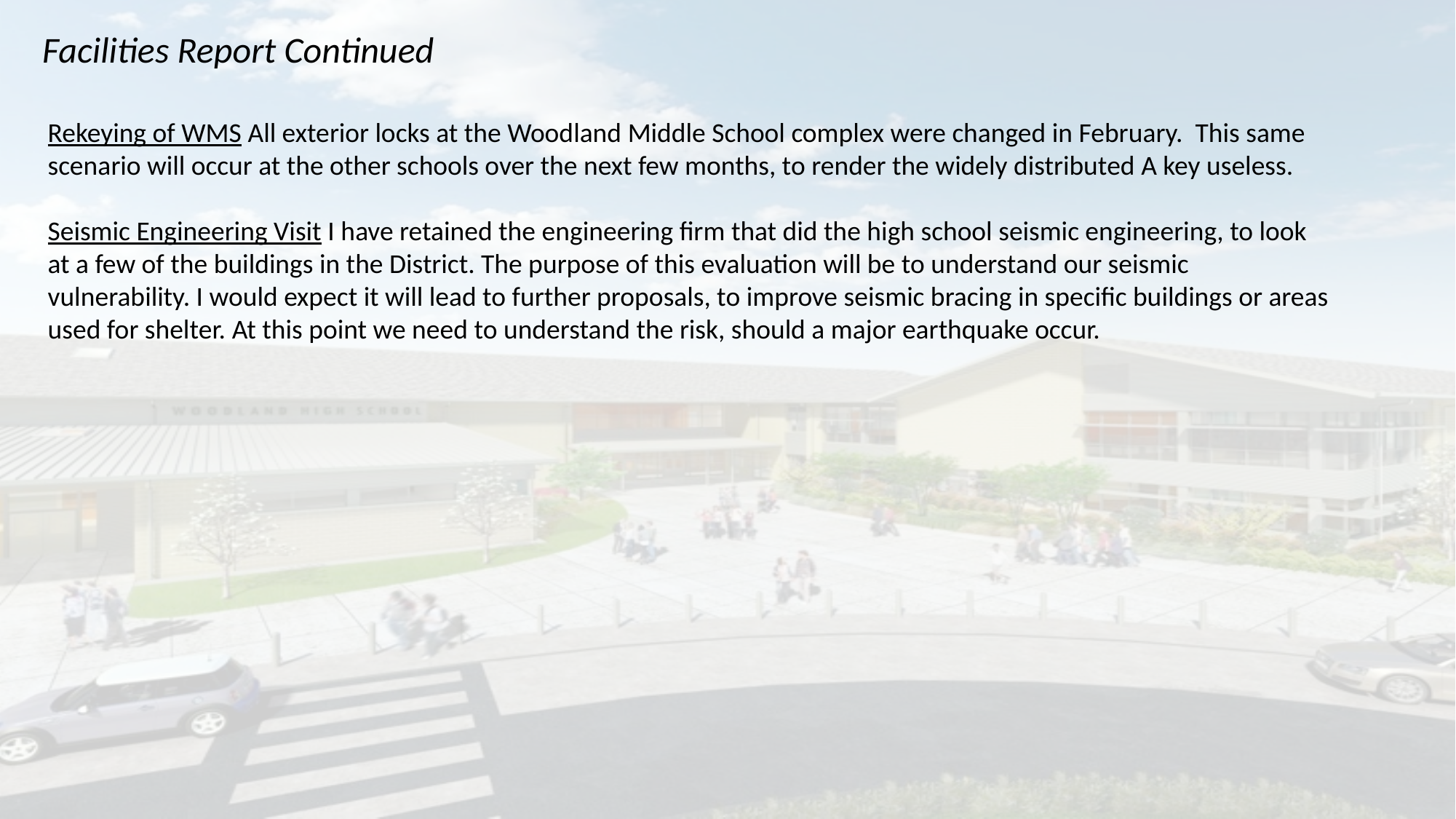

Facilities Report Continued
Rekeying of WMS All exterior locks at the Woodland Middle School complex were changed in February.  This same scenario will occur at the other schools over the next few months, to render the widely distributed A key useless.

Seismic Engineering Visit I have retained the engineering firm that did the high school seismic engineering, to look at a few of the buildings in the District. The purpose of this evaluation will be to understand our seismic vulnerability. I would expect it will lead to further proposals, to improve seismic bracing in specific buildings or areas used for shelter. At this point we need to understand the risk, should a major earthquake occur.